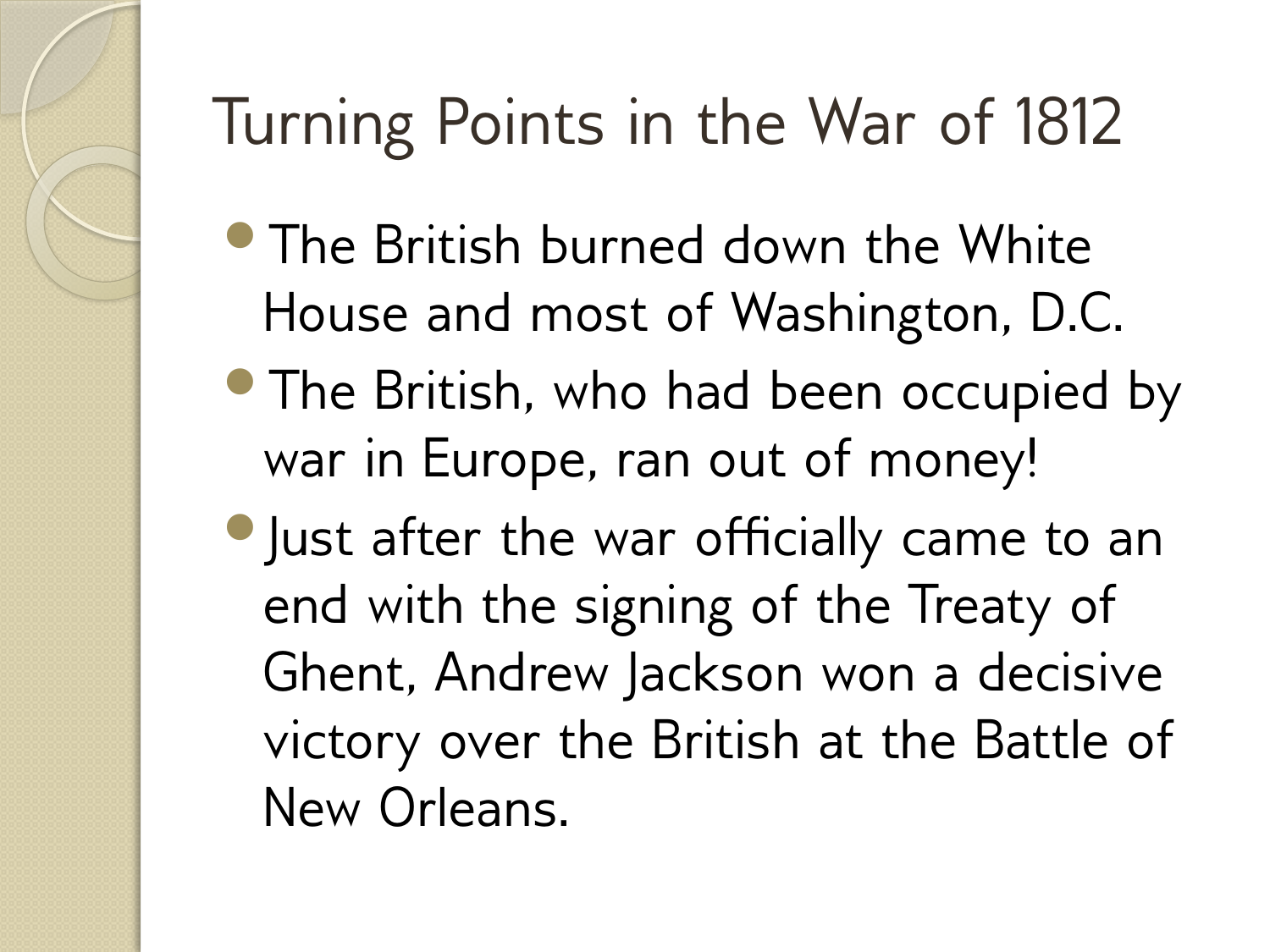

# Turning Points in the War of 1812
The British burned down the White House and most of Washington, D.C.
The British, who had been occupied by war in Europe, ran out of money!
Just after the war officially came to an end with the signing of the Treaty of Ghent, Andrew Jackson won a decisive victory over the British at the Battle of New Orleans.